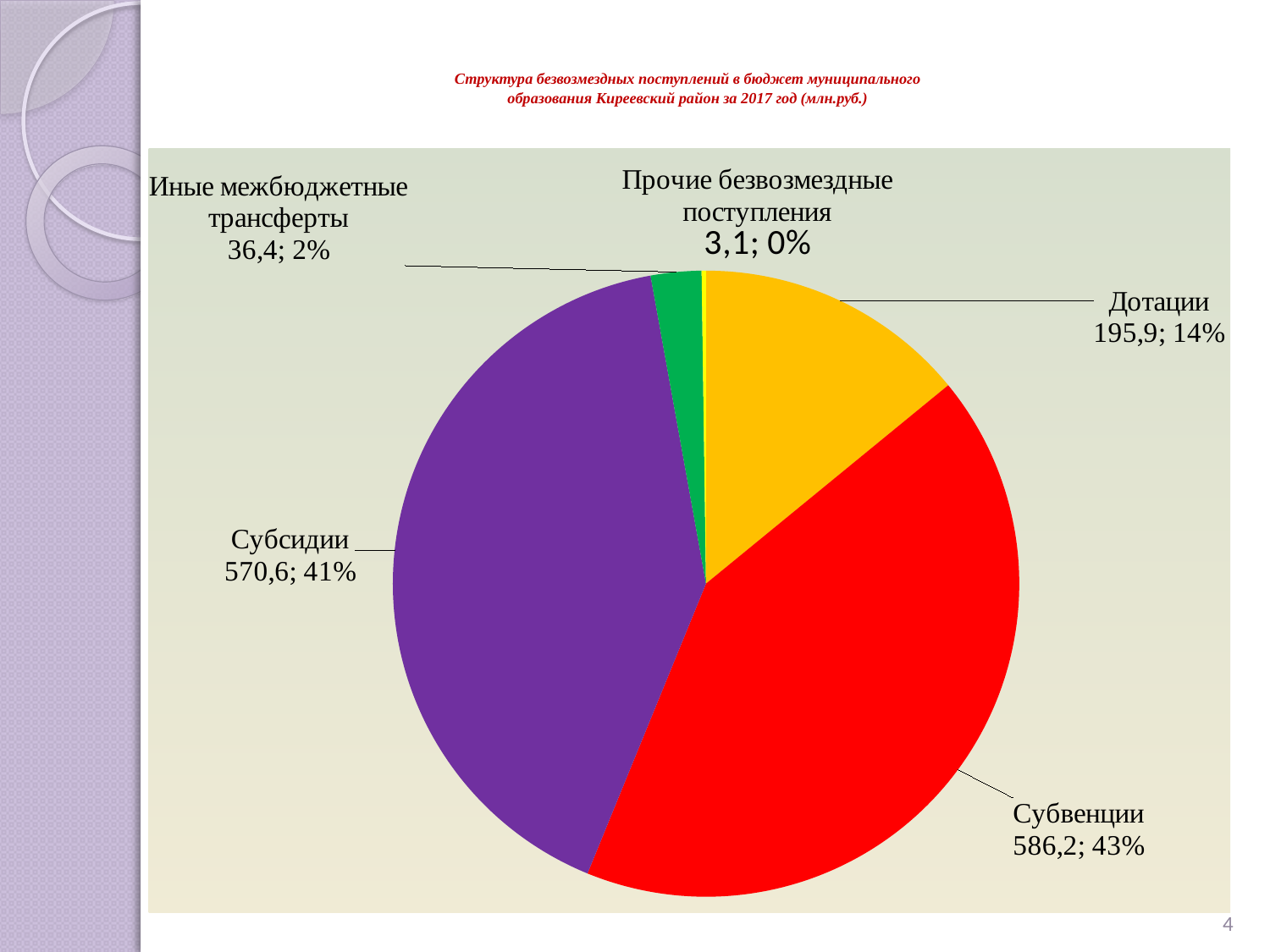

# Структура безвозмездных поступлений в бюджет муниципального образования Киреевский район за 2017 год (млн.руб.)

### Chart

| Category | Столбец1 |
|---|---|
| Дотации | 195.9 |
| Субвенции | 586.2 |
| Субсидии | 570.6 |
| Иные межбюджетные трансферты | 36.4 |
| Прочие безвозмездные поступления | 3.1 |
4